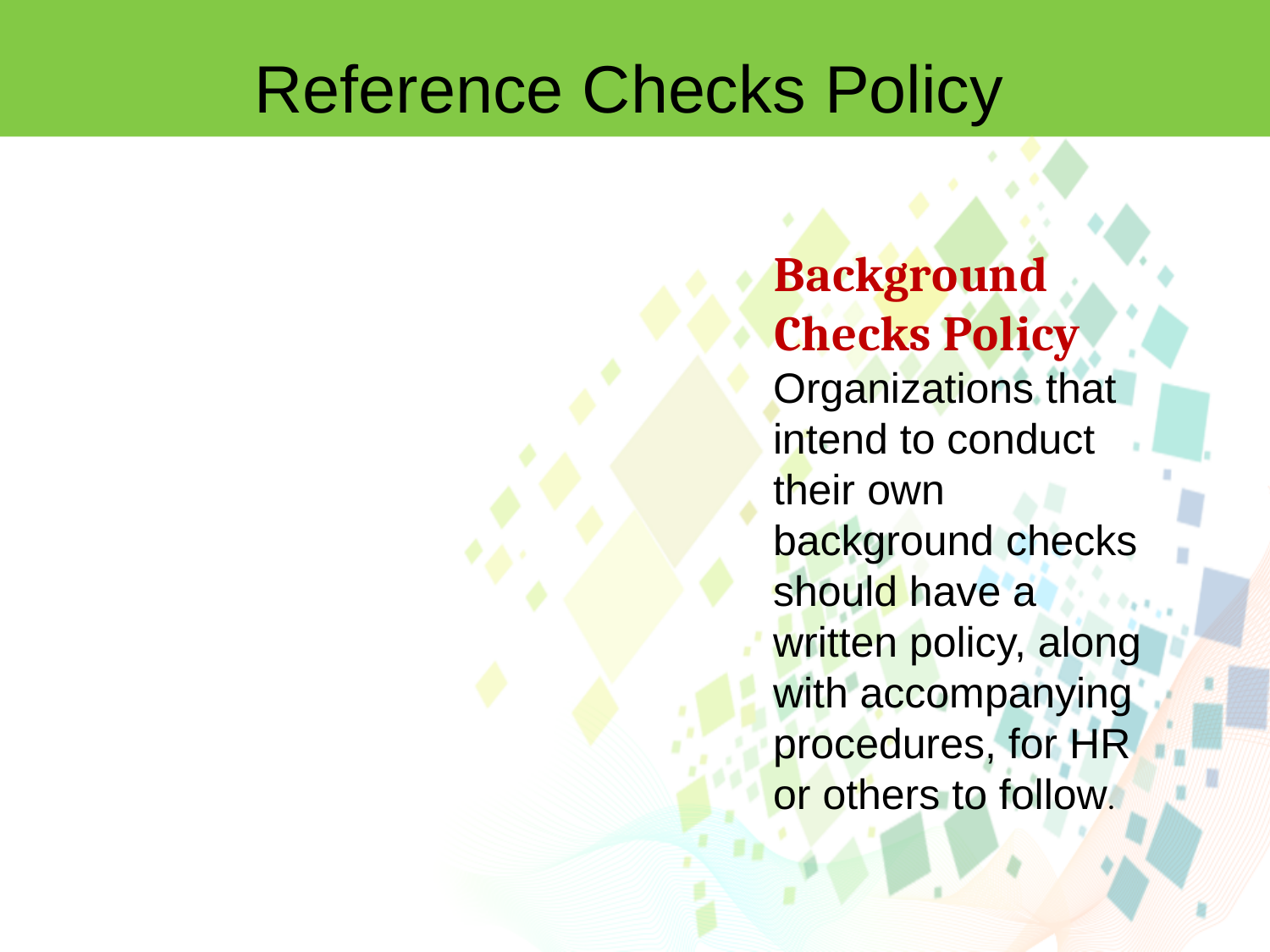

Reference Checks Policy
Background Checks Policy
Organizations that intend to conduct their own background checks should have a
written policy, along with accompanying procedures, for HR or others to follow.